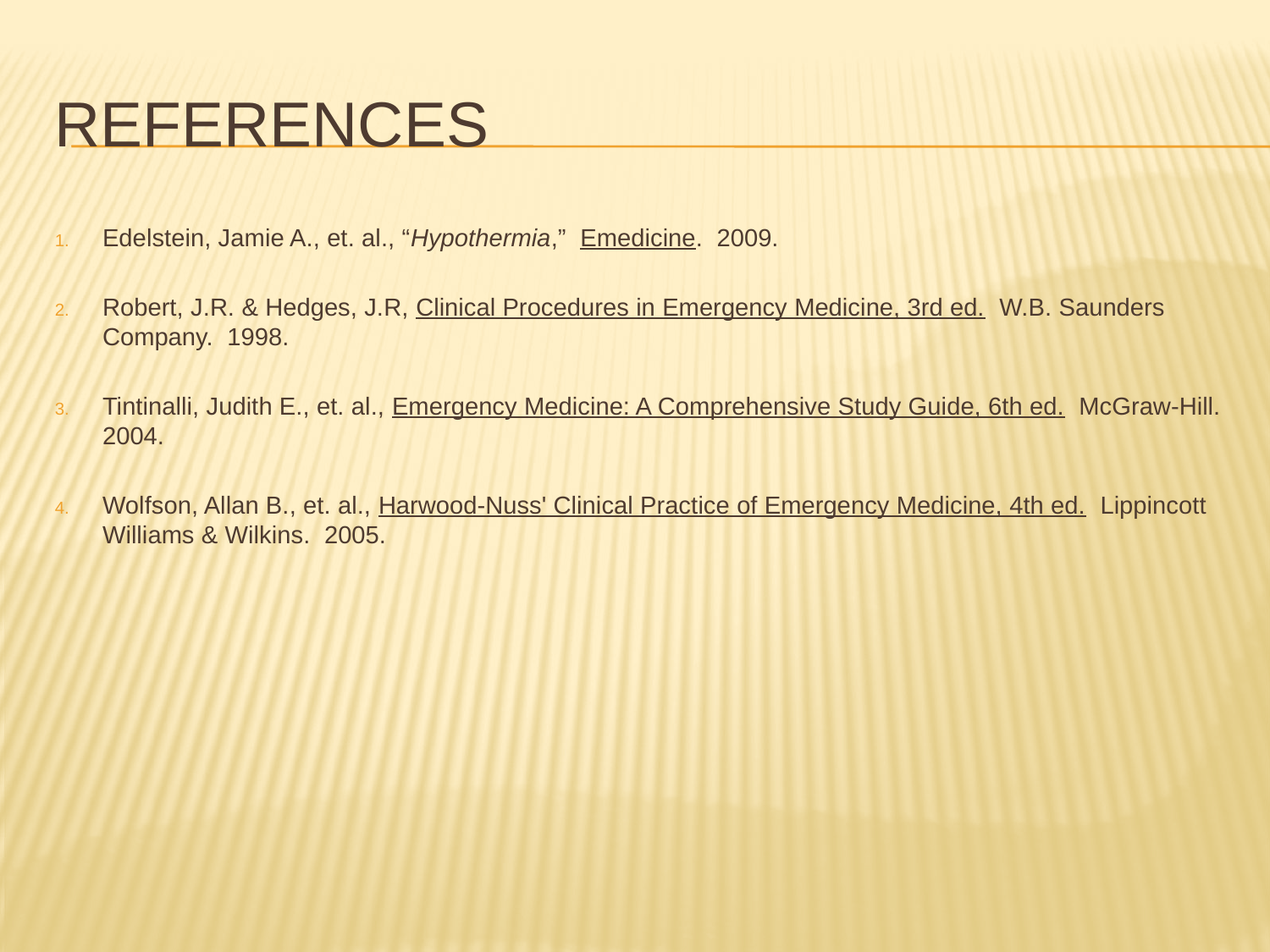

# References
Edelstein, Jamie A., et. al., “Hypothermia,”  Emedicine.  2009.

Robert, J.R. & Hedges, J.R, Clinical Procedures in Emergency Medicine, 3rd ed.  W.B. Saunders Company.  1998.

Tintinalli, Judith E., et. al., Emergency Medicine: A Comprehensive Study Guide, 6th ed.  McGraw-Hill.  2004.

Wolfson, Allan B., et. al., Harwood-Nuss' Clinical Practice of Emergency Medicine, 4th ed.  Lippincott Williams & Wilkins.  2005.